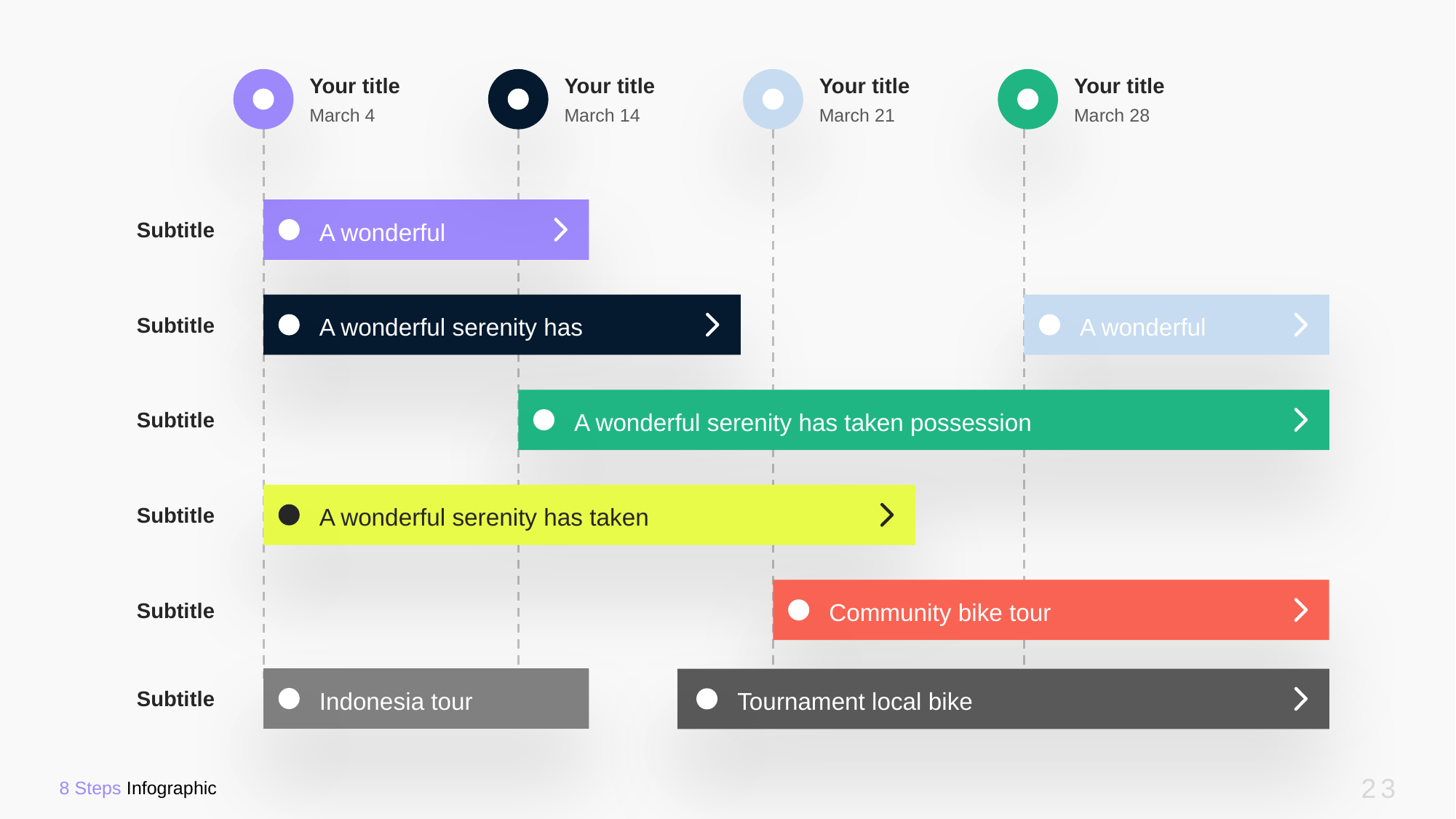

Your title
Your title
Your title
Your title

March 4
March 14
March 21
March 28

Subtitle
A wonderful

Subtitle
A wonderful serenity has
A wonderful

Subtitle
A wonderful serenity has taken possession

Subtitle
A wonderful serenity has taken

Subtitle
Community bike tour

Subtitle
Indonesia tour
Tournament local bike